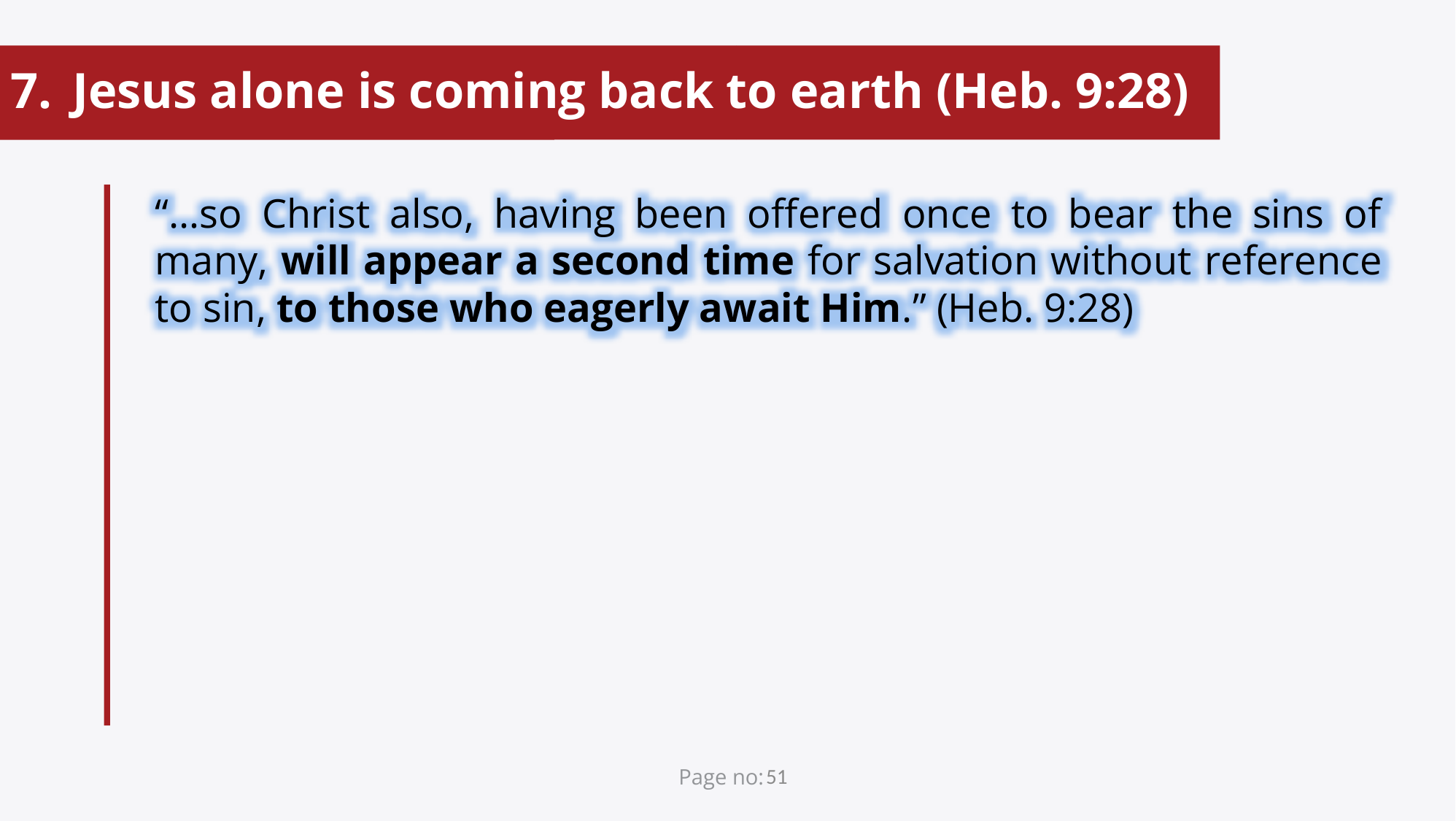

Jesus alone is coming back to earth (Heb. 9:28)
“…so Christ also, having been offered once to bear the sins of many, will appear a second time for salvation without reference to sin, to those who eagerly await Him.” (Heb. 9:28)